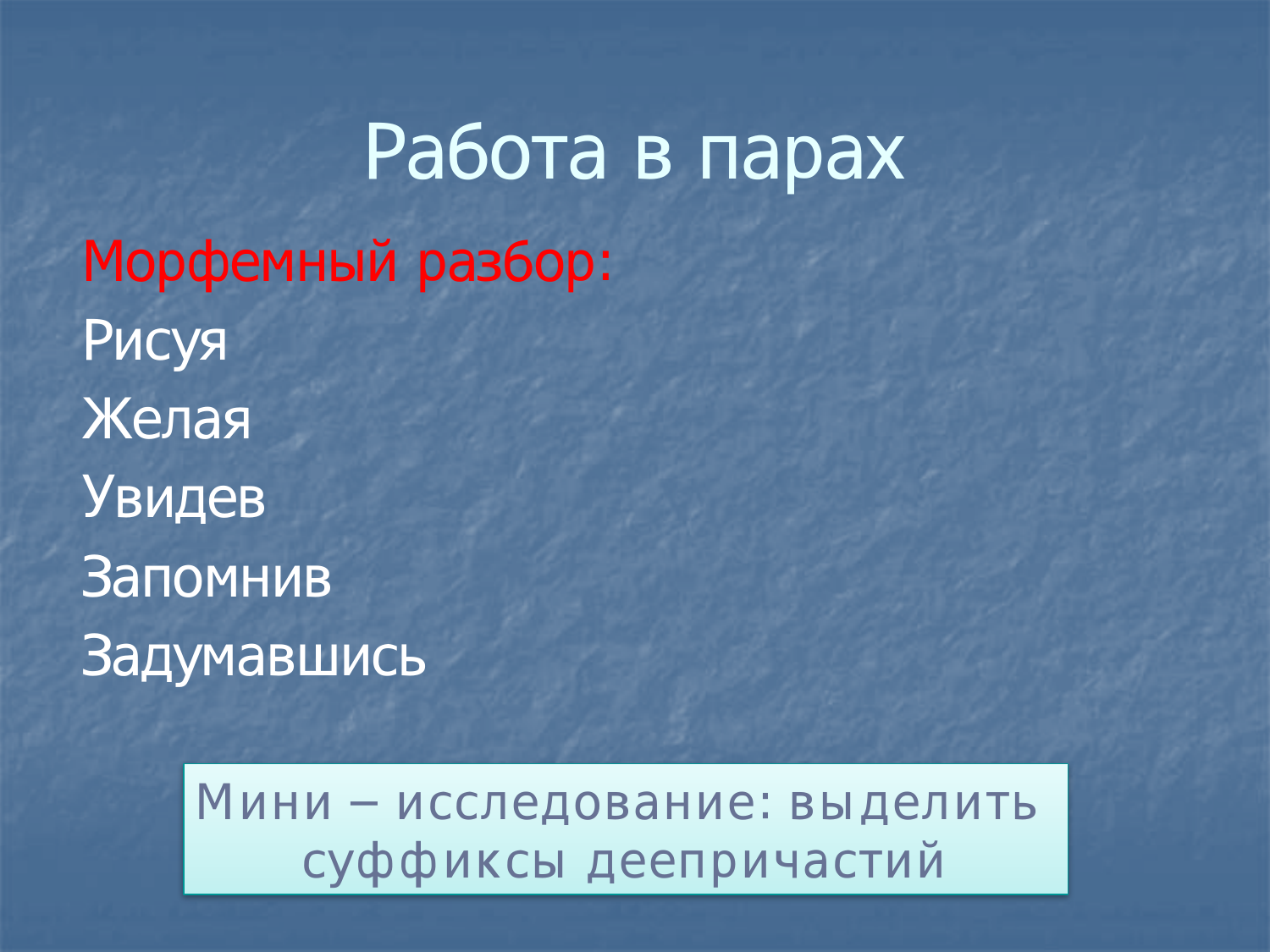

# Работа в парах
Морфемный разбор:
Рисуя
Желая
Увидев
Запомнив
Задумавшись

Мини – исследование: выделить
суффиксы деепричастий